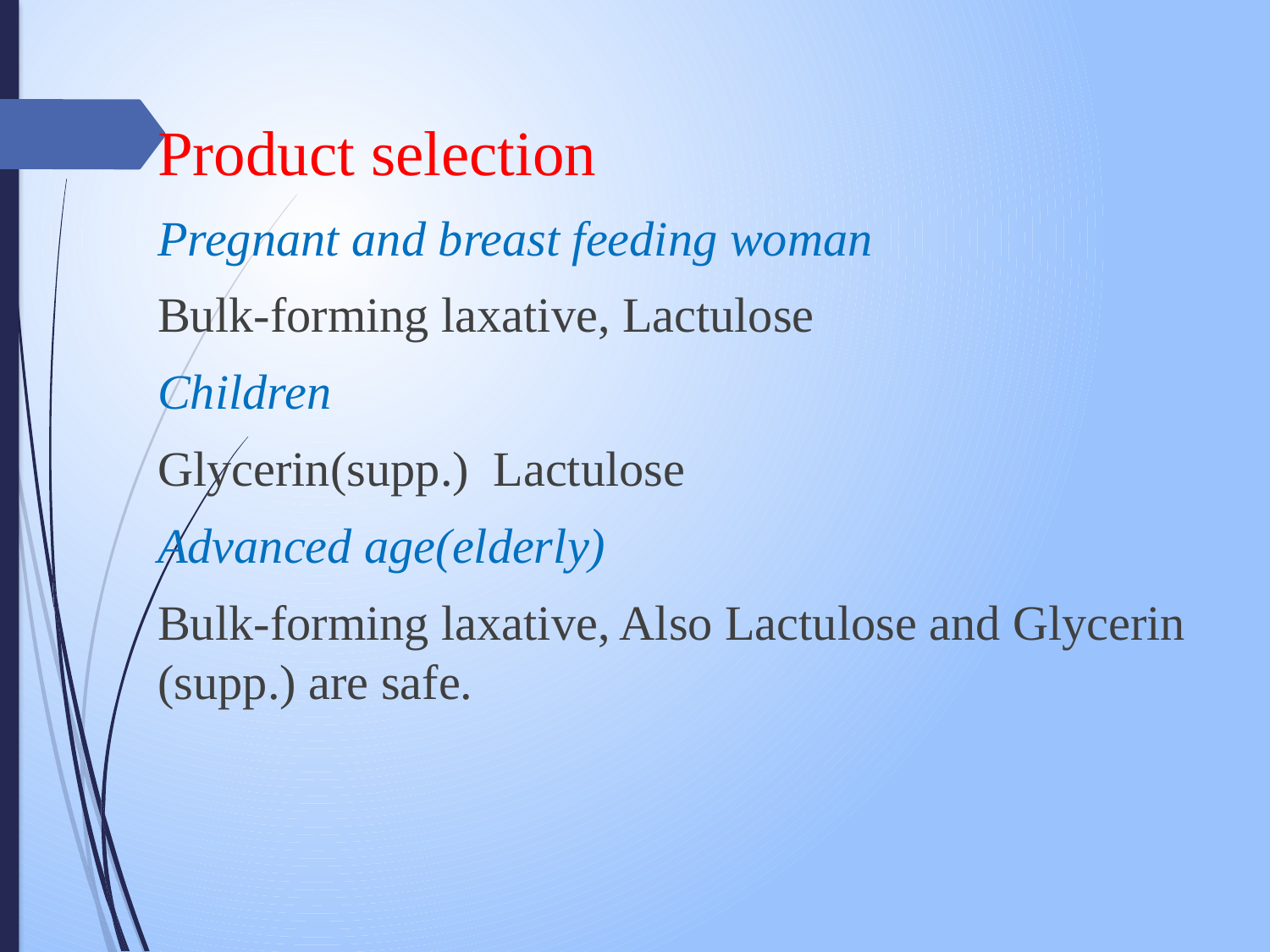

Product selection
Pregnant and breast feeding woman
Bulk-forming laxative, Lactulose
Children
Glycerin(supp.)  Lactulose
Advanced age(elderly)
Bulk-forming laxative, Also Lactulose and Glycerin (supp.) are safe.